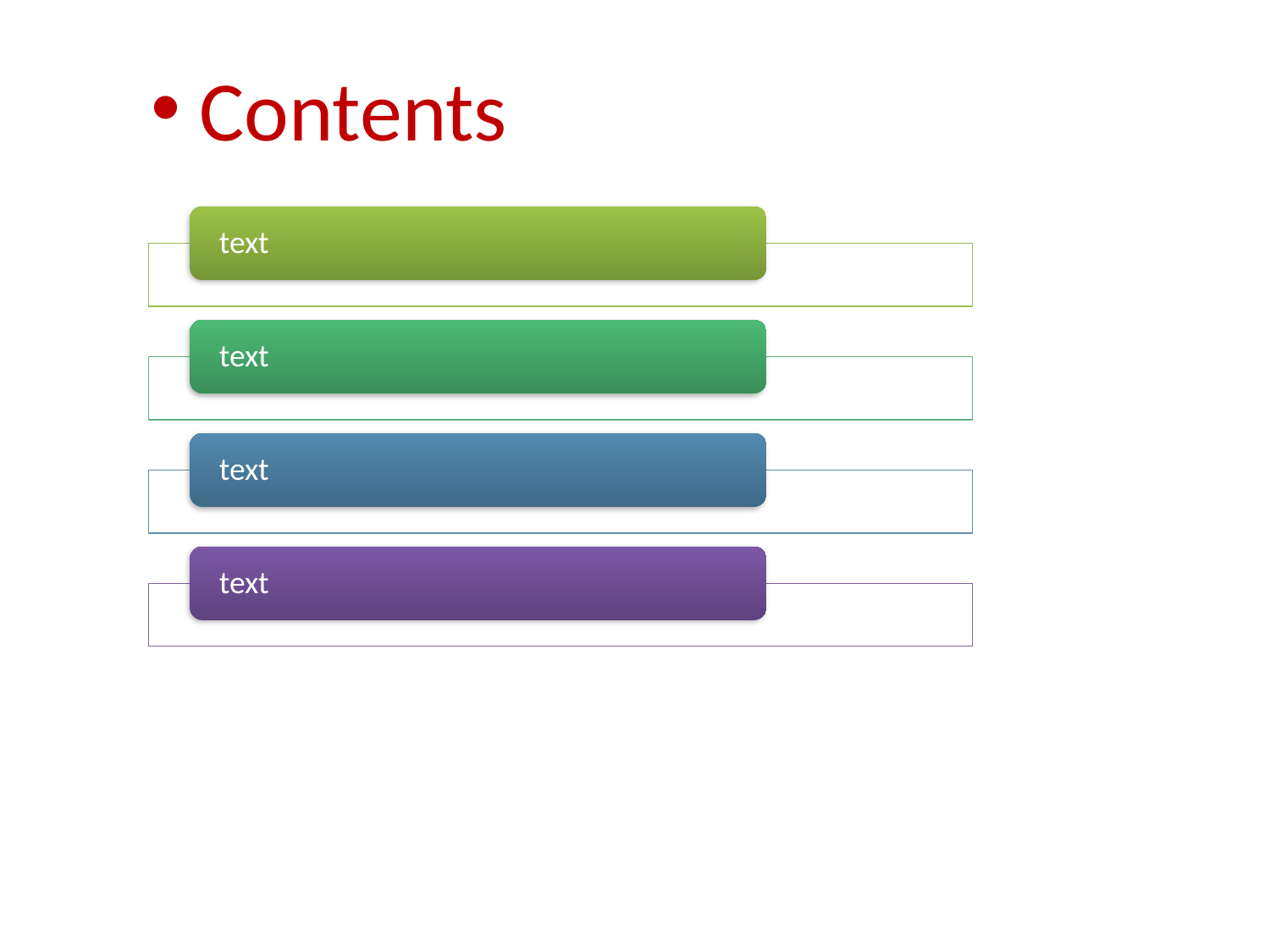

Contents
text
text
text
text
Back to
school